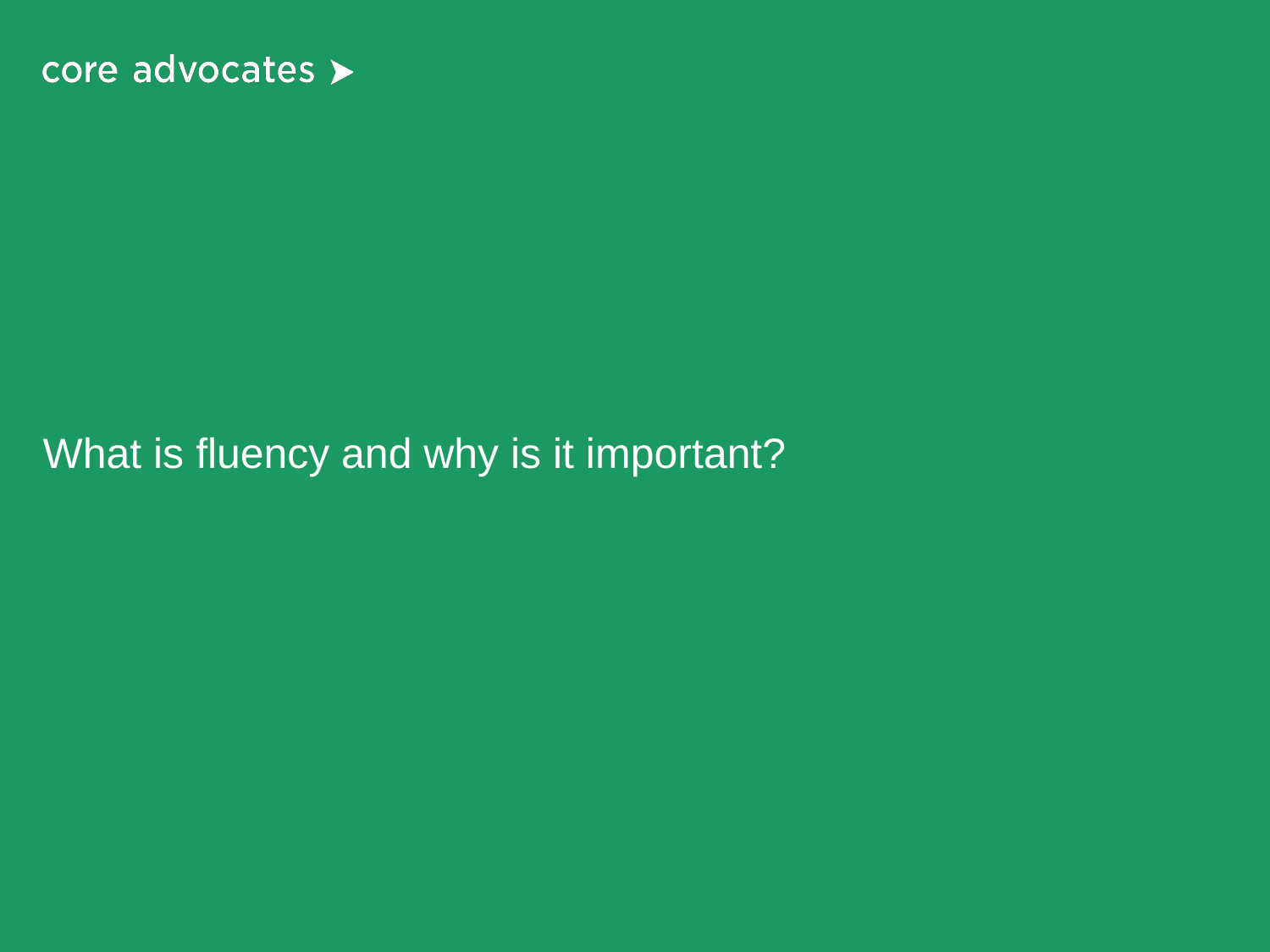

# What is fluency and why is it important?